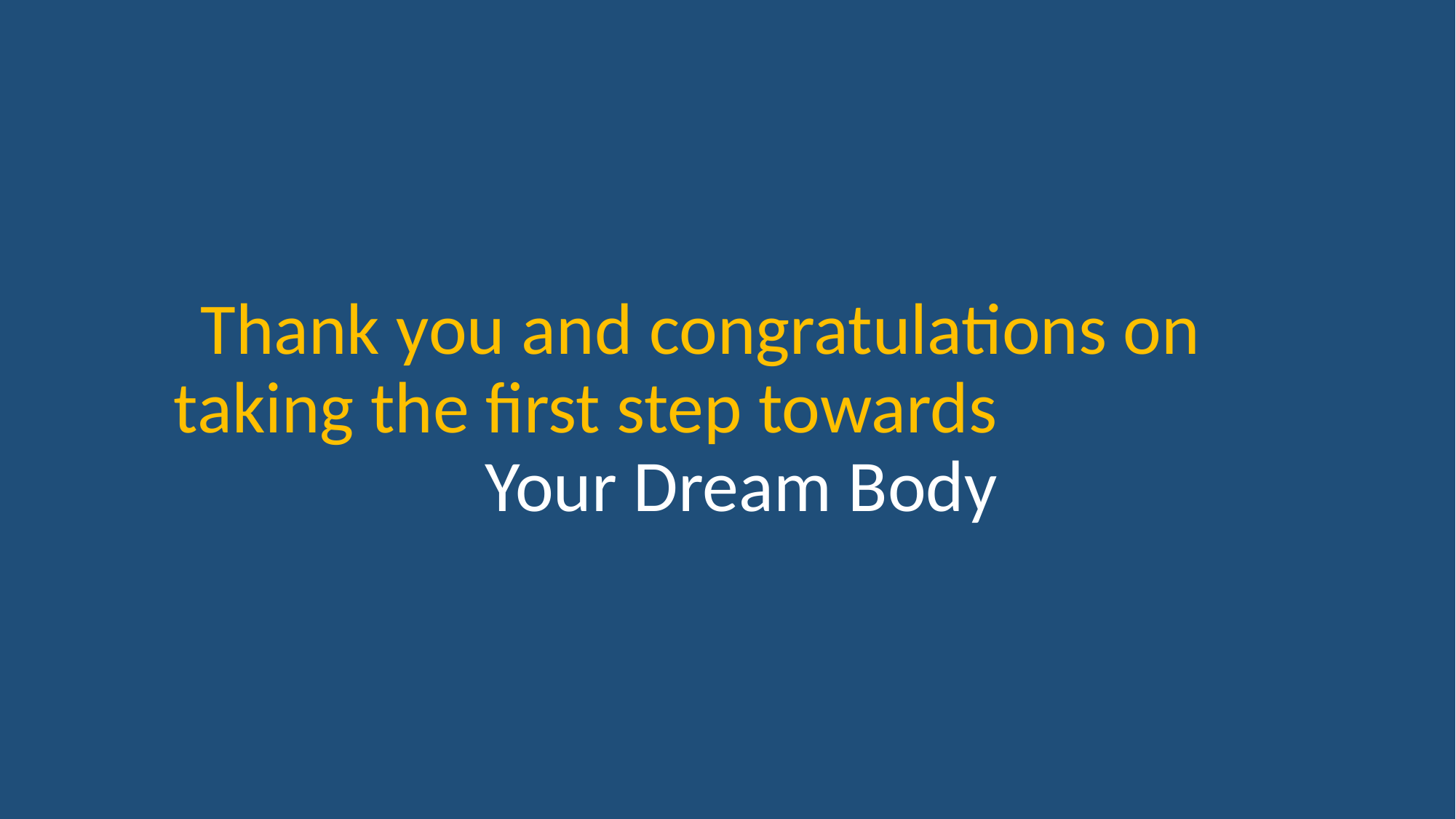

# Thank you and congratulations on taking the first step towards                    Your Dream Body